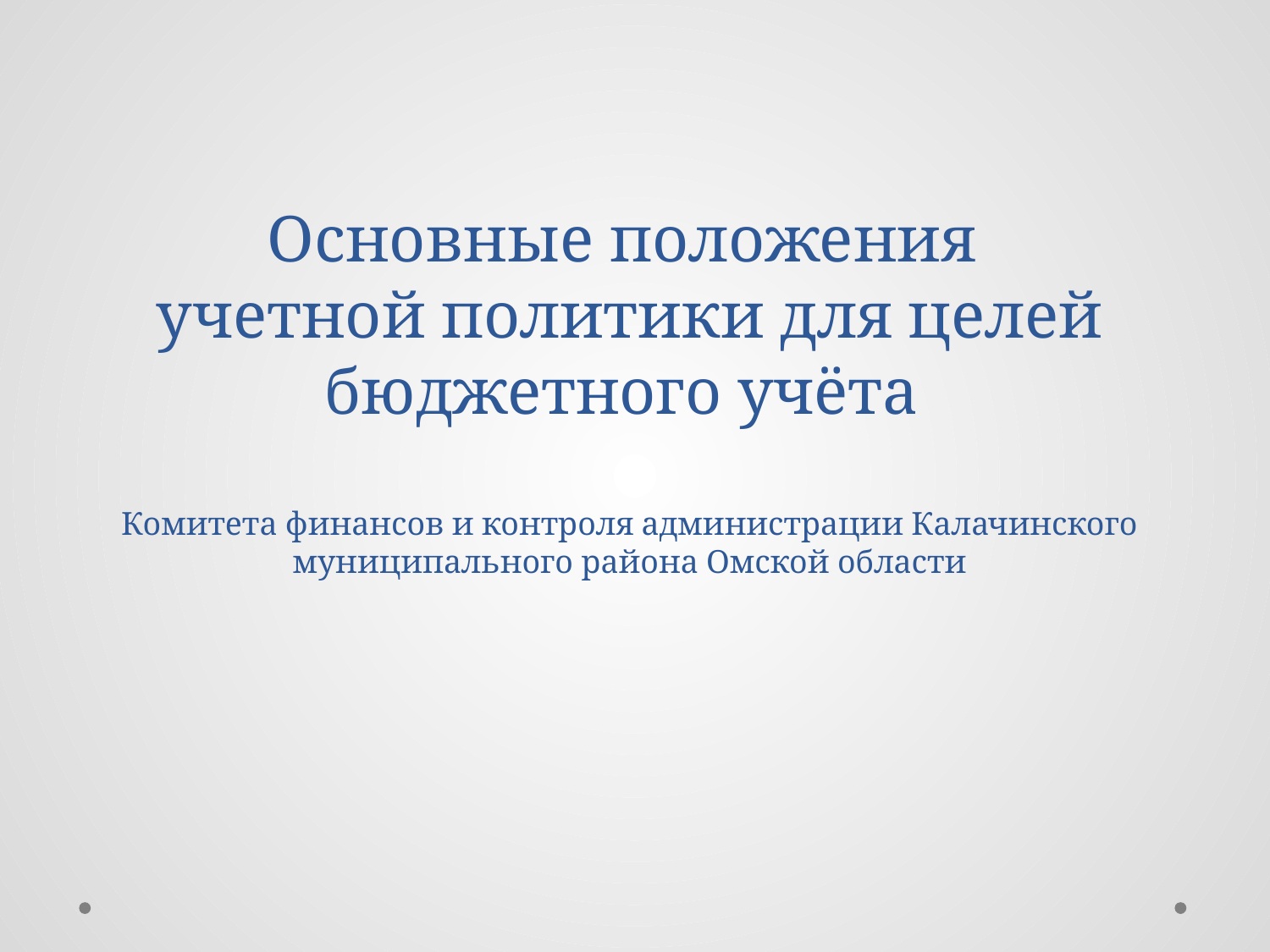

# Основные положения учетной политики для целей бюджетного учёта Комитета финансов и контроля администрации Калачинского муниципального района Омской области